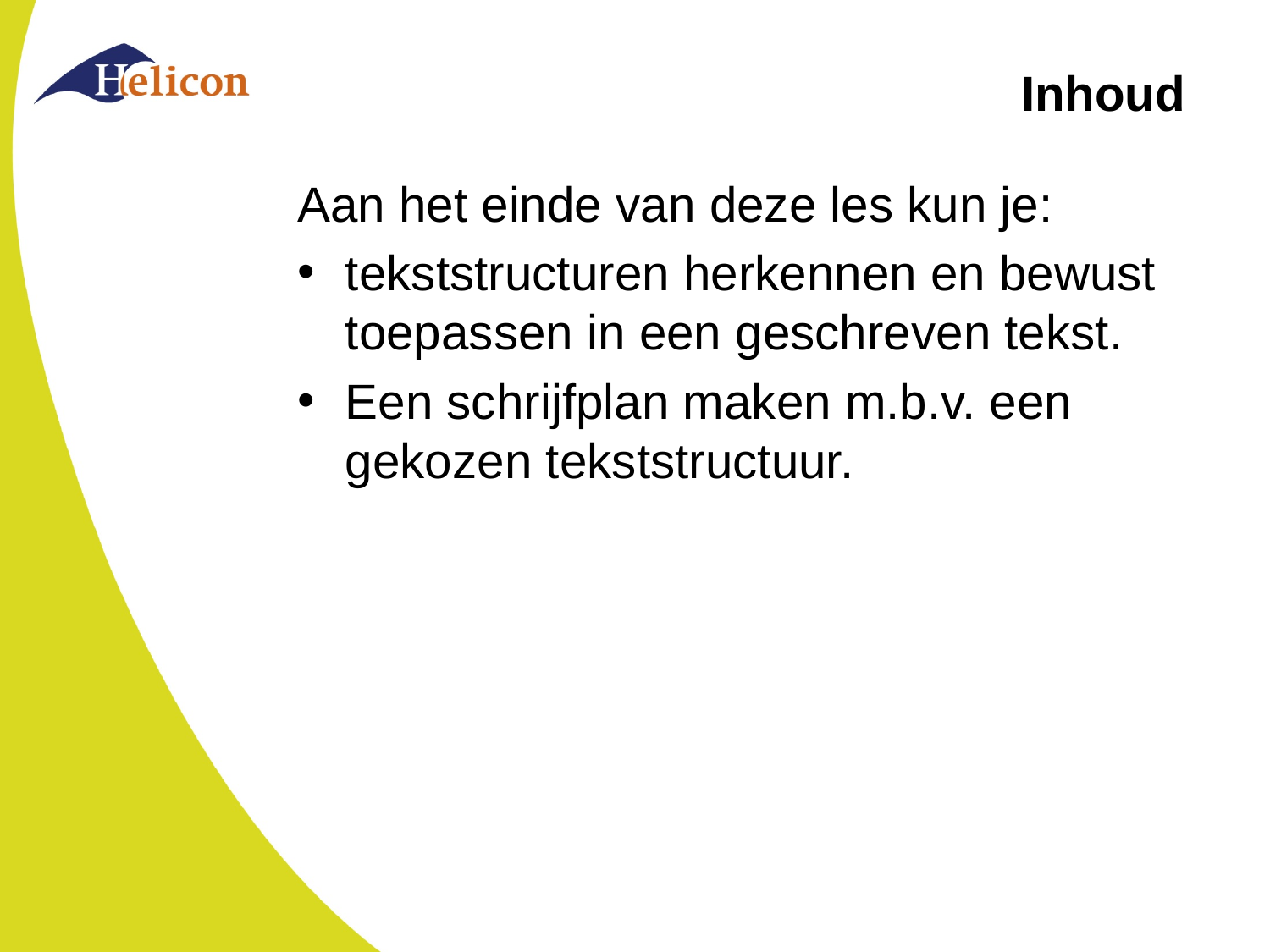

# Inhoud
Aan het einde van deze les kun je:
tekststructuren herkennen en bewust toepassen in een geschreven tekst.
Een schrijfplan maken m.b.v. een gekozen tekststructuur.